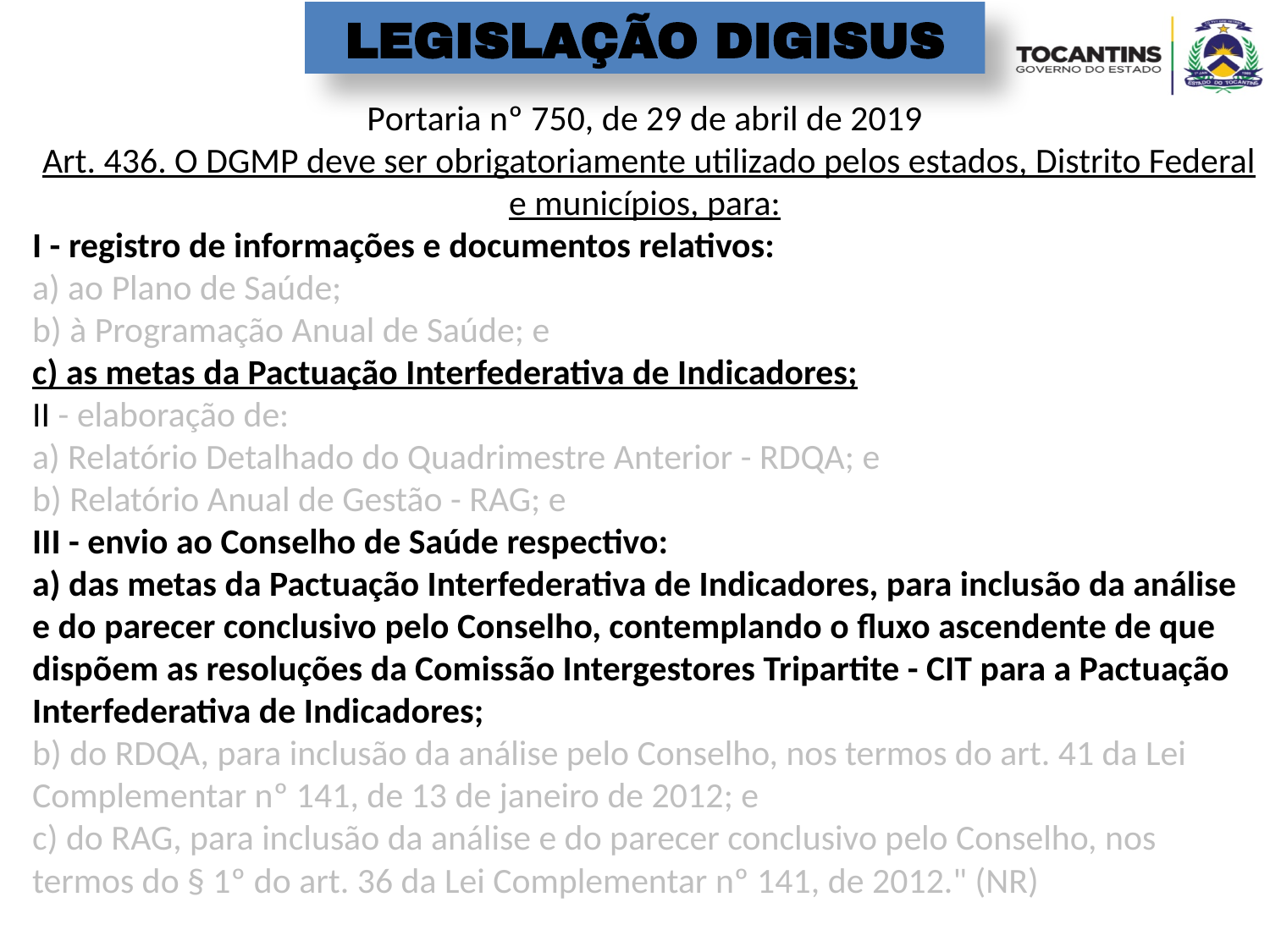

LEGISLAÇÃO DIGISUS
Portaria nº 750, de 29 de abril de 2019
 Art. 436. O DGMP deve ser obrigatoriamente utilizado pelos estados, Distrito Federal e municípios, para:
I - registro de informações e documentos relativos:
a) ao Plano de Saúde;
b) à Programação Anual de Saúde; e
c) as metas da Pactuação Interfederativa de Indicadores;
II - elaboração de:
a) Relatório Detalhado do Quadrimestre Anterior - RDQA; e
b) Relatório Anual de Gestão - RAG; e
III - envio ao Conselho de Saúde respectivo:
a) das metas da Pactuação Interfederativa de Indicadores, para inclusão da análise e do parecer conclusivo pelo Conselho, contemplando o fluxo ascendente de que dispõem as resoluções da Comissão Intergestores Tripartite - CIT para a Pactuação Interfederativa de Indicadores;
b) do RDQA, para inclusão da análise pelo Conselho, nos termos do art. 41 da Lei Complementar nº 141, de 13 de janeiro de 2012; e
c) do RAG, para inclusão da análise e do parecer conclusivo pelo Conselho, nos termos do § 1º do art. 36 da Lei Complementar nº 141, de 2012." (NR)